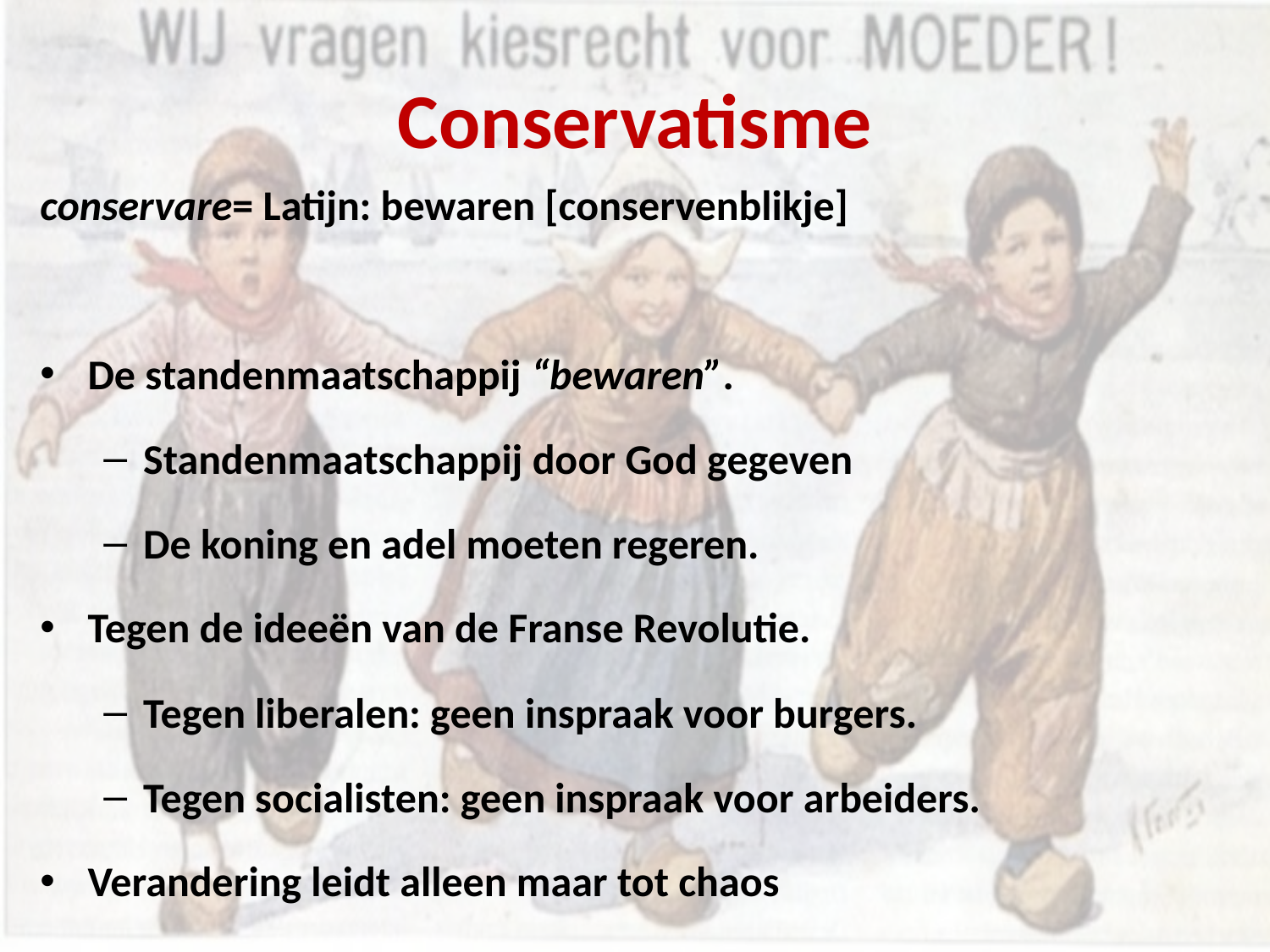

# Conservatisme
conservare= Latijn: bewaren [conservenblikje]

De standenmaatschappij “bewaren”.
Standenmaatschappij door God gegeven
De koning en adel moeten regeren.
Tegen de ideeën van de Franse Revolutie.
Tegen liberalen: geen inspraak voor burgers.
Tegen socialisten: geen inspraak voor arbeiders.
Verandering leidt alleen maar tot chaos